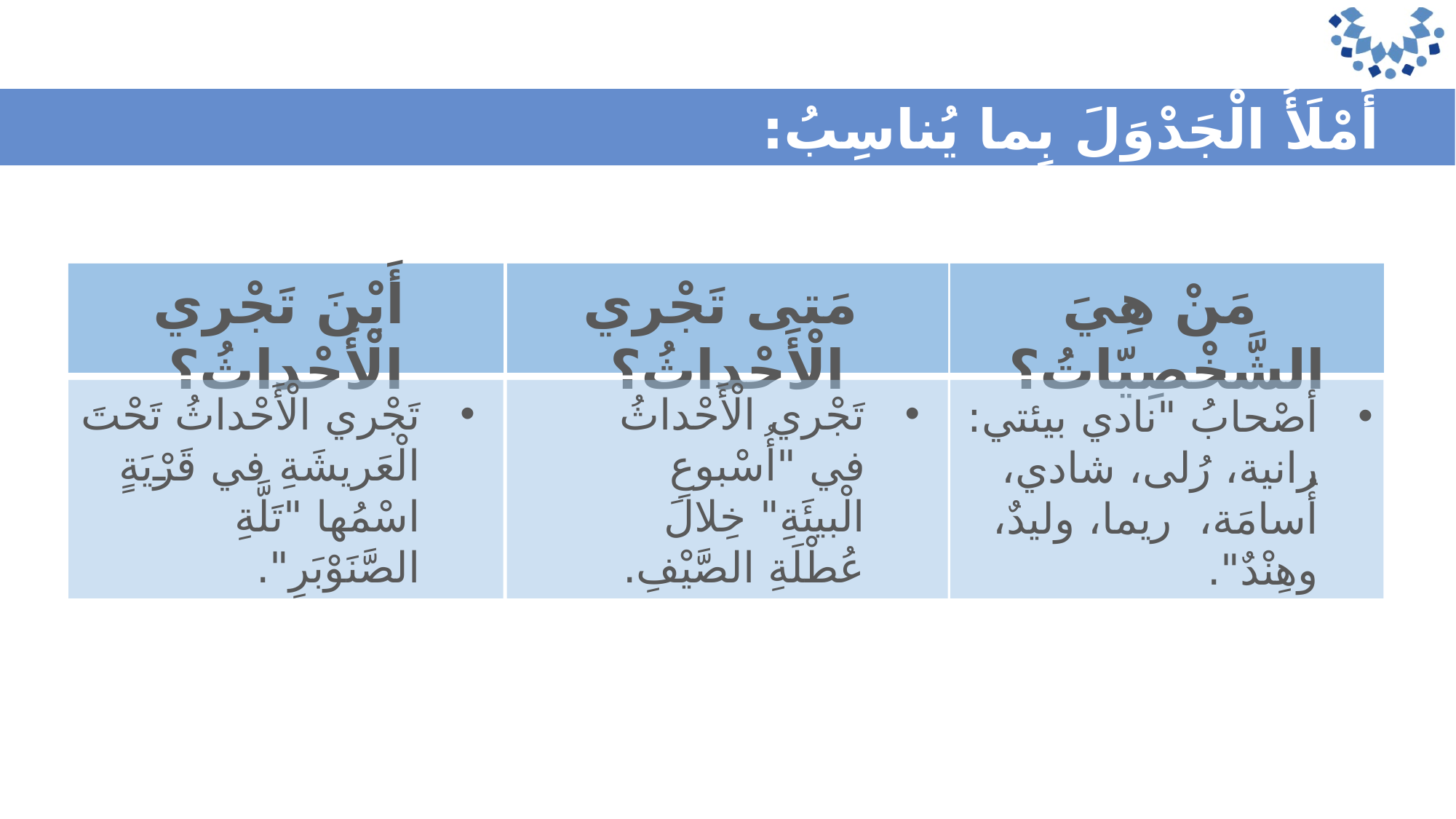

أَمْلَأُ الْجَدْوَلَ بِما يُناسِبُ:
 أَيْنَ تَجْري الْأَحْداثُ؟

 مَتى تَجْري الْأَحْداثُ؟

 مَنْ هِيَ الشَّخْصِيّاتُ؟

تَجْري الْأَحْداثُ تَحْتَ الْعَريشَةِ في قَرْيَةٍ اسْمُها "تَلَّةِ الصَّنَوْبَرِ".
تَجْري الْأَحْداثُ في "أُسْبوعِ الْبيئَةِ" خِلالَ عُطْلَةِ الصَّيْفِ.
أصْحابُ "نادي بيئتي: رانية، رُلى، شادي، أُسامَة،  ريما، وليدٌ، وهِنْدٌ".